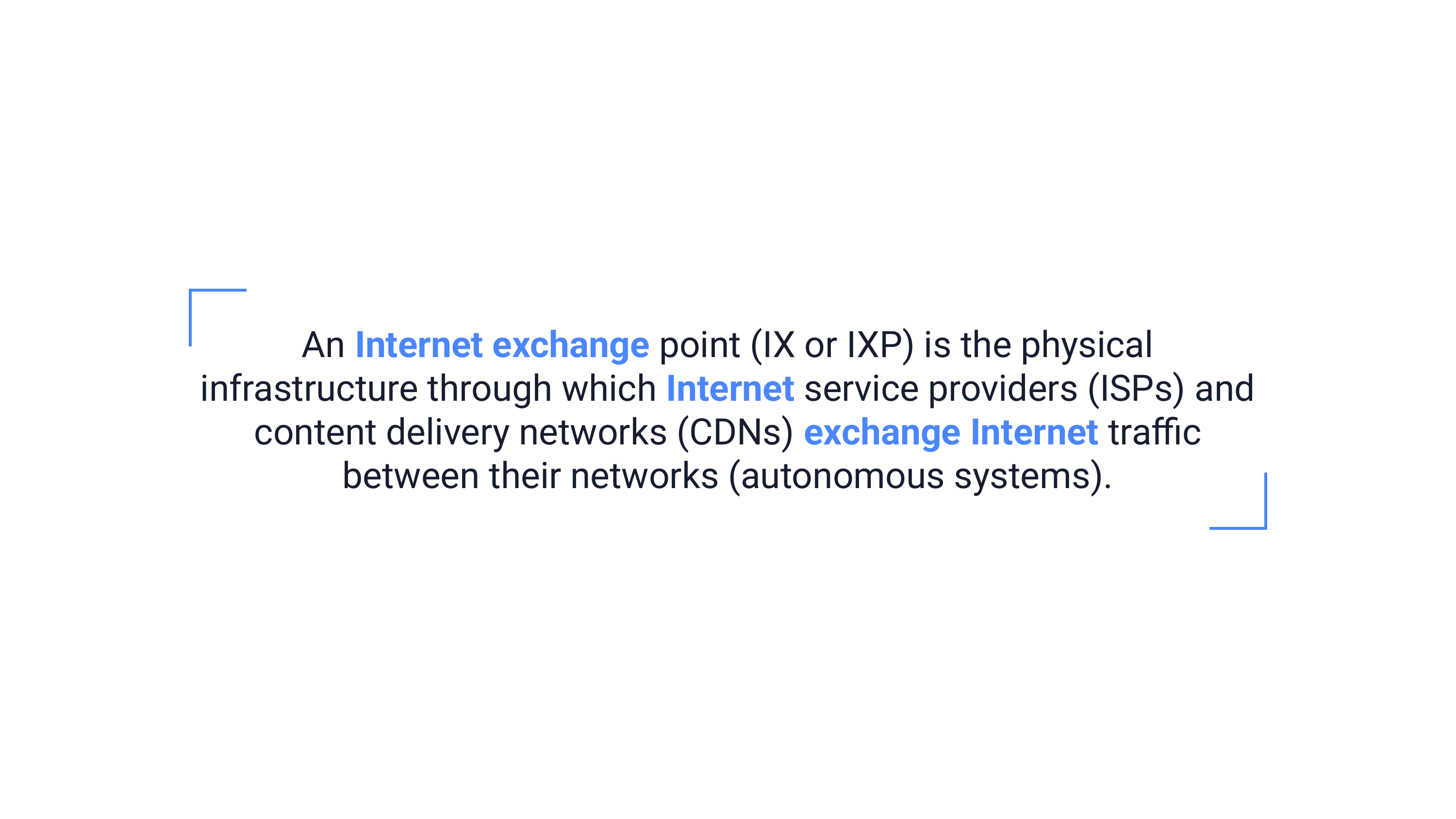

An Internet exchange point (IX or IXP) is the physical infrastructure through which Internet service providers (ISPs) and content delivery networks (CDNs) exchange Internet traffic between their networks (autonomous systems).